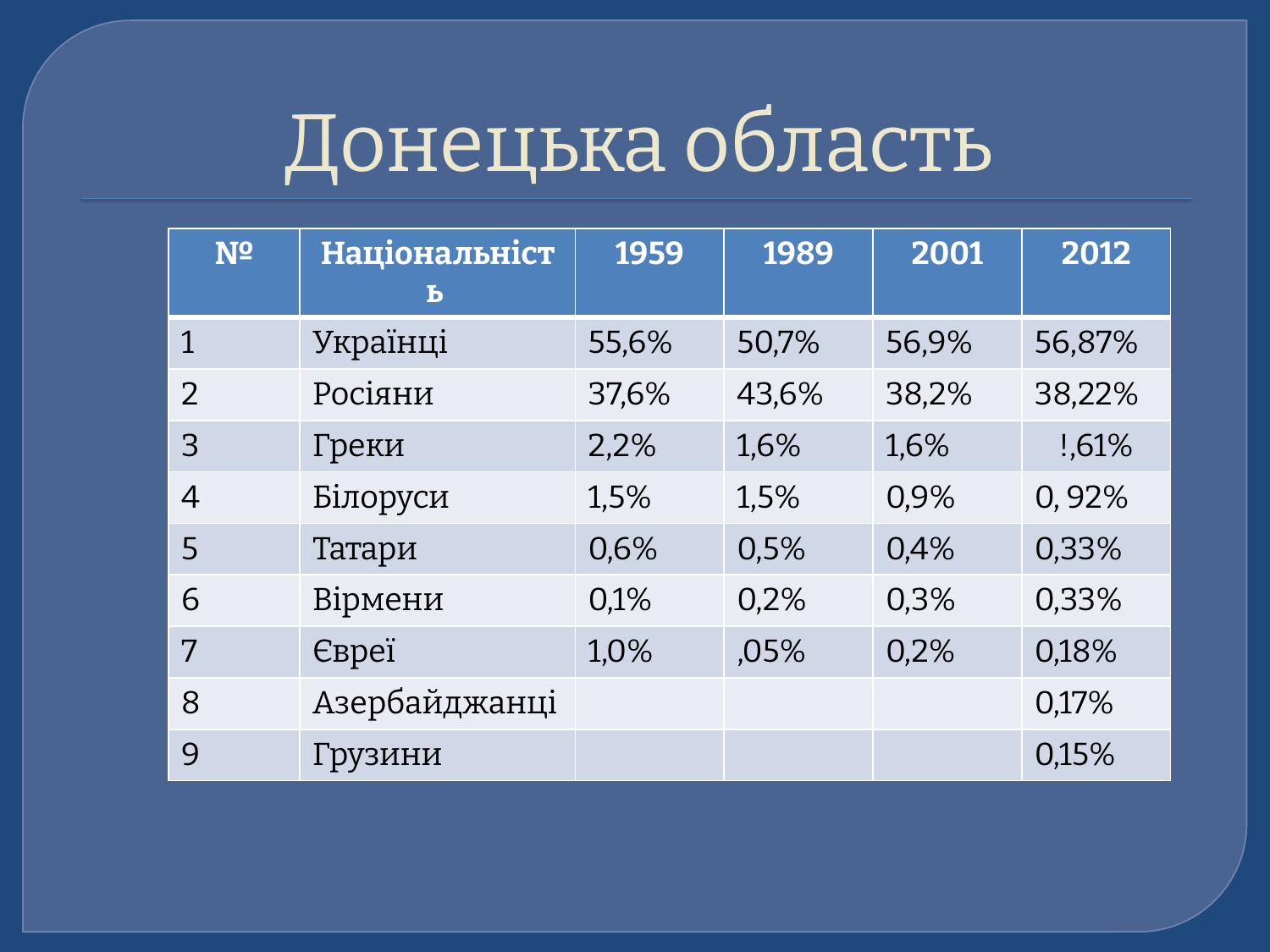

# Донецька область
| № | Національність | 1959 | 1989 | 2001 | 2012 |
| --- | --- | --- | --- | --- | --- |
| 1 | Українці | 55,6% | 50,7% | 56,9% | 56,87% |
| 2 | Росіяни | 37,6% | 43,6% | 38,2% | 38,22% |
| 3 | Греки | 2,2% | 1,6% | 1,6% | !,61% |
| 4 | Білоруси | 1,5% | 1,5% | 0,9% | 0, 92% |
| 5 | Татари | 0,6% | 0,5% | 0,4% | 0,33% |
| 6 | Вірмени | 0,1% | 0,2% | 0,3% | 0,33% |
| 7 | Євреї | 1,0% | ,05% | 0,2% | 0,18% |
| 8 | Азербайджанці |  |  |  | 0,17% |
| 9 | Грузини |  |  |  | 0,15% |